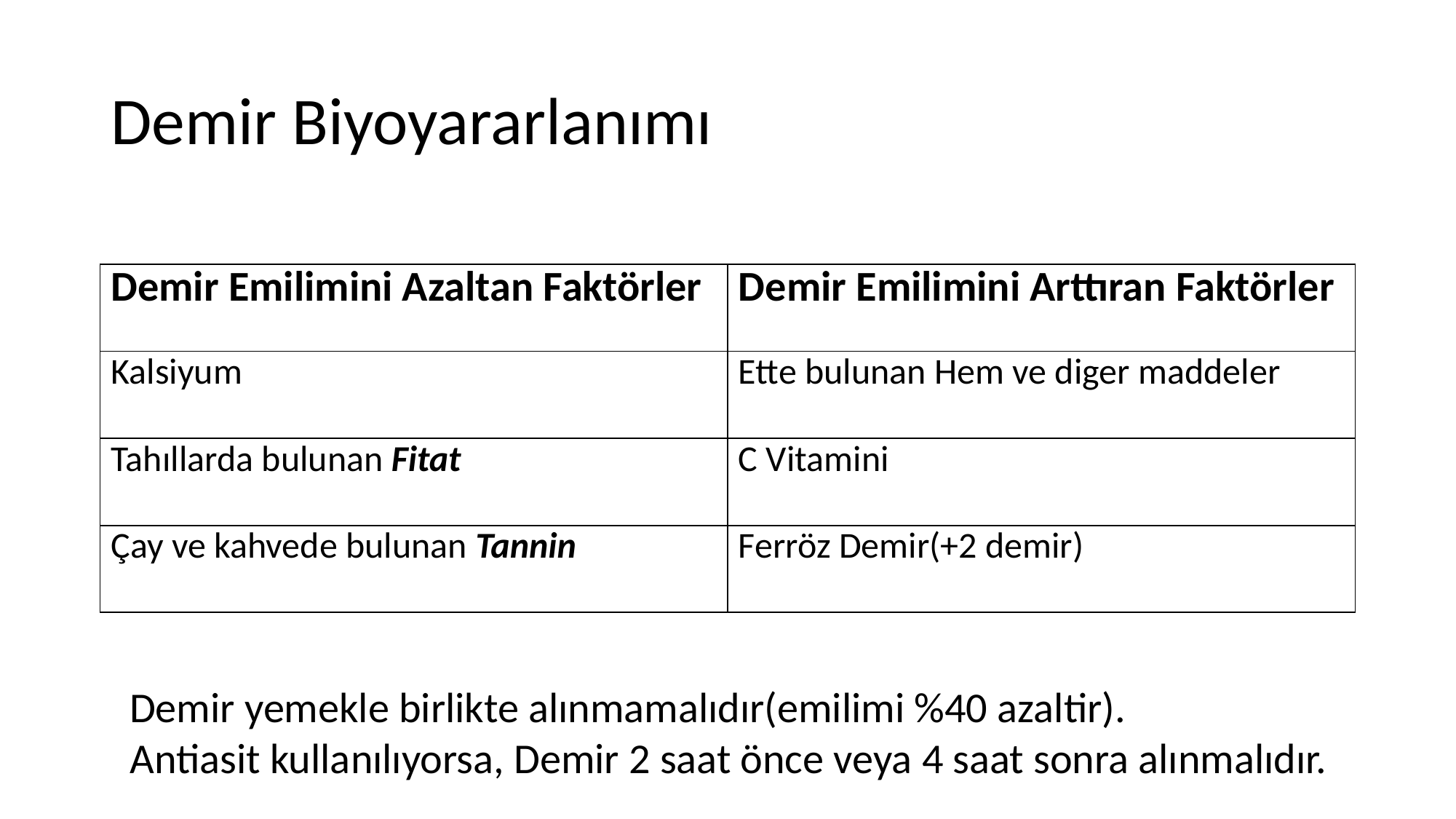

# Demir Biyoyararlanımı
| Demir Emilimini Azaltan Faktörler | Demir Emilimini Arttıran Faktörler |
| --- | --- |
| Kalsiyum | Ette bulunan Hem ve diger maddeler |
| Tahıllarda bulunan Fitat | C Vitamini |
| Çay ve kahvede bulunan Tannin | Ferröz Demir(+2 demir) |
Demir yemekle birlikte alınmamalıdır(emilimi %40 azaltir).
Antiasit kullanılıyorsa, Demir 2 saat önce veya 4 saat sonra alınmalıdır.